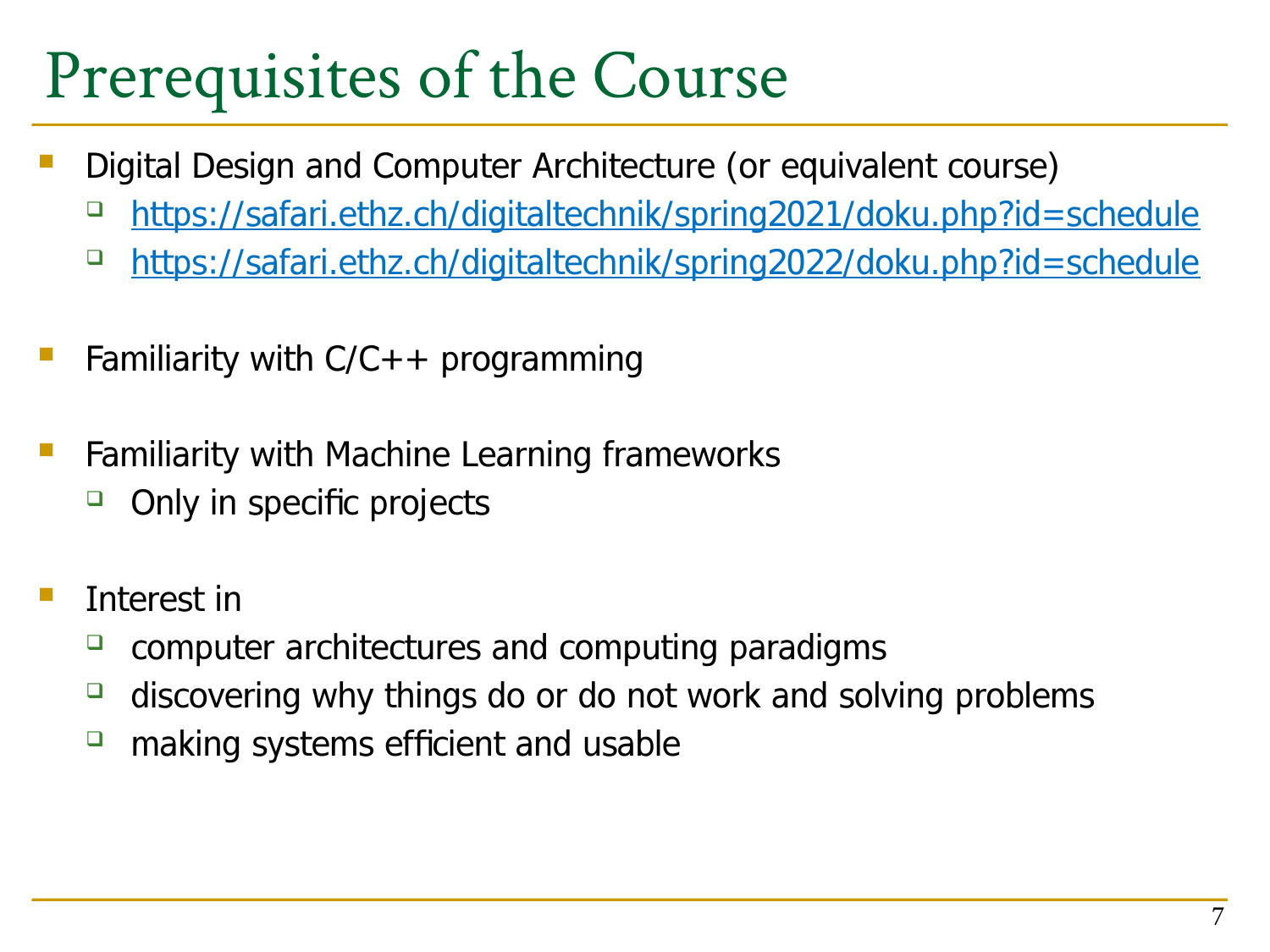

# Prerequisites of the Course
Digital Design and Computer Architecture (or equivalent course)
https://safari.ethz.ch/digitaltechnik/spring2021/doku.php?id=schedule
https://safari.ethz.ch/digitaltechnik/spring2022/doku.php?id=schedule

Familiarity with C/C++ programming

Familiarity with Machine Learning frameworks
Only in specific projects

Interest in
computer architectures and computing paradigms
discovering why things do or do not work and solving problems
making systems efficient and usable
7